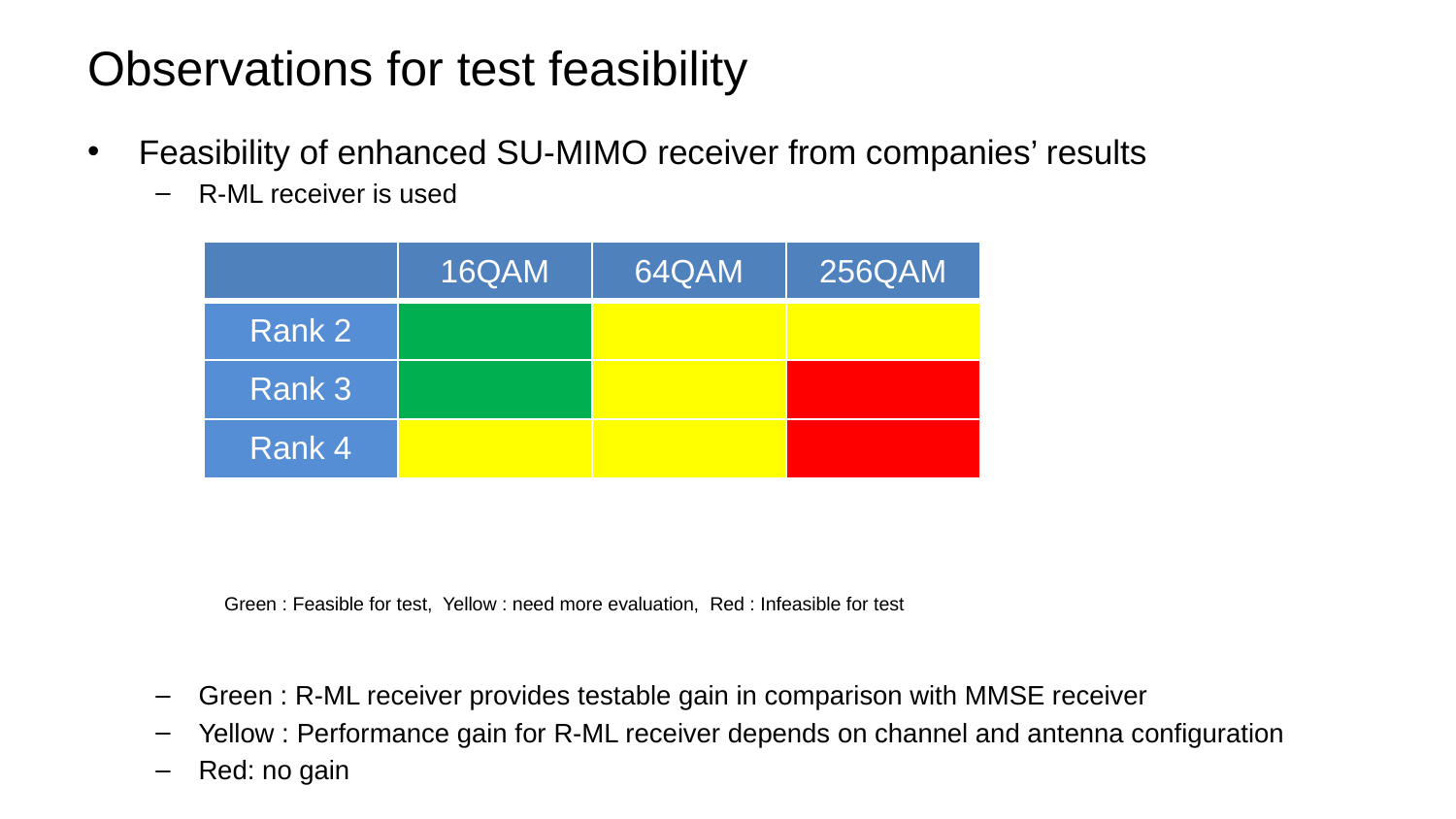

# Observations for test feasibility
Feasibility of enhanced SU-MIMO receiver from companies’ results
R-ML receiver is used

Green : Feasible for test,  Yellow : need more evaluation,  Red : Infeasible for test

Green : R-ML receiver provides testable gain in comparison with MMSE receiver
Yellow : Performance gain for R-ML receiver depends on channel and antenna configuration
Red: no gain

|  | 16QAM | 64QAM | 256QAM |
| --- | --- | --- | --- |
| Rank 2 |  |  |  |
| Rank 3 |  |  |  |
| Rank 4 |  |  |  |